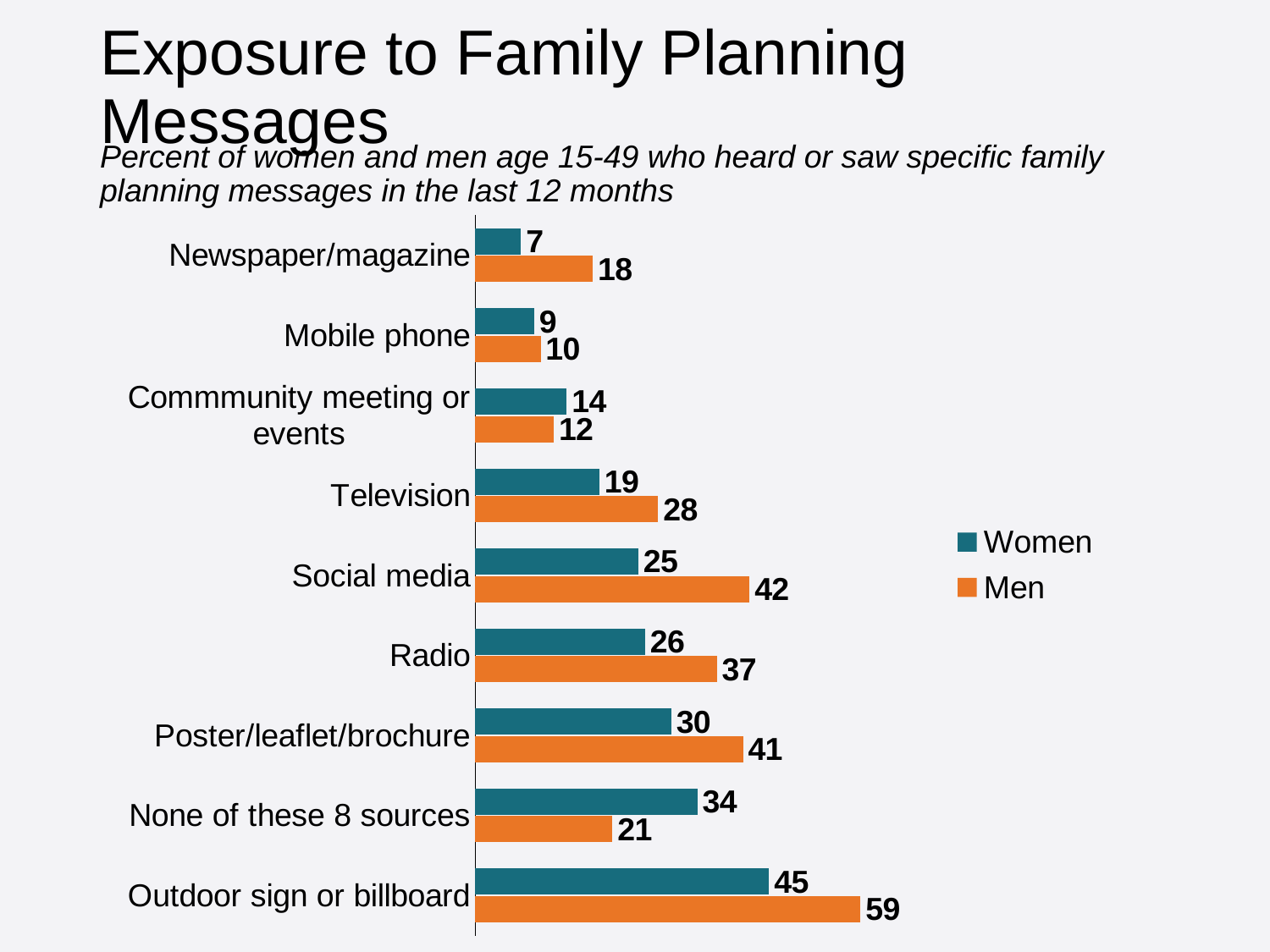

# Exposure to Family Planning Messages
Percent of women and men age 15-49 who heard or saw specific family planning messages in the last 12 months

### Chart

| Category | Men | Women |
|---|---|---|
| Outdoor sign or billboard | 59.0 | 45.0 |
| None of these 8 sources | 21.0 | 34.0 |
| Poster/leaflet/brochure | 41.0 | 30.0 |
| Radio | 37.0 | 26.0 |
| Social media | 42.0 | 25.0 |
| Television | 28.0 | 19.0 |
| Commmunity meeting or events | 12.0 | 14.0 |
| Mobile phone | 10.0 | 9.0 |
| Newspaper/magazine | 18.0 | 7.0 |